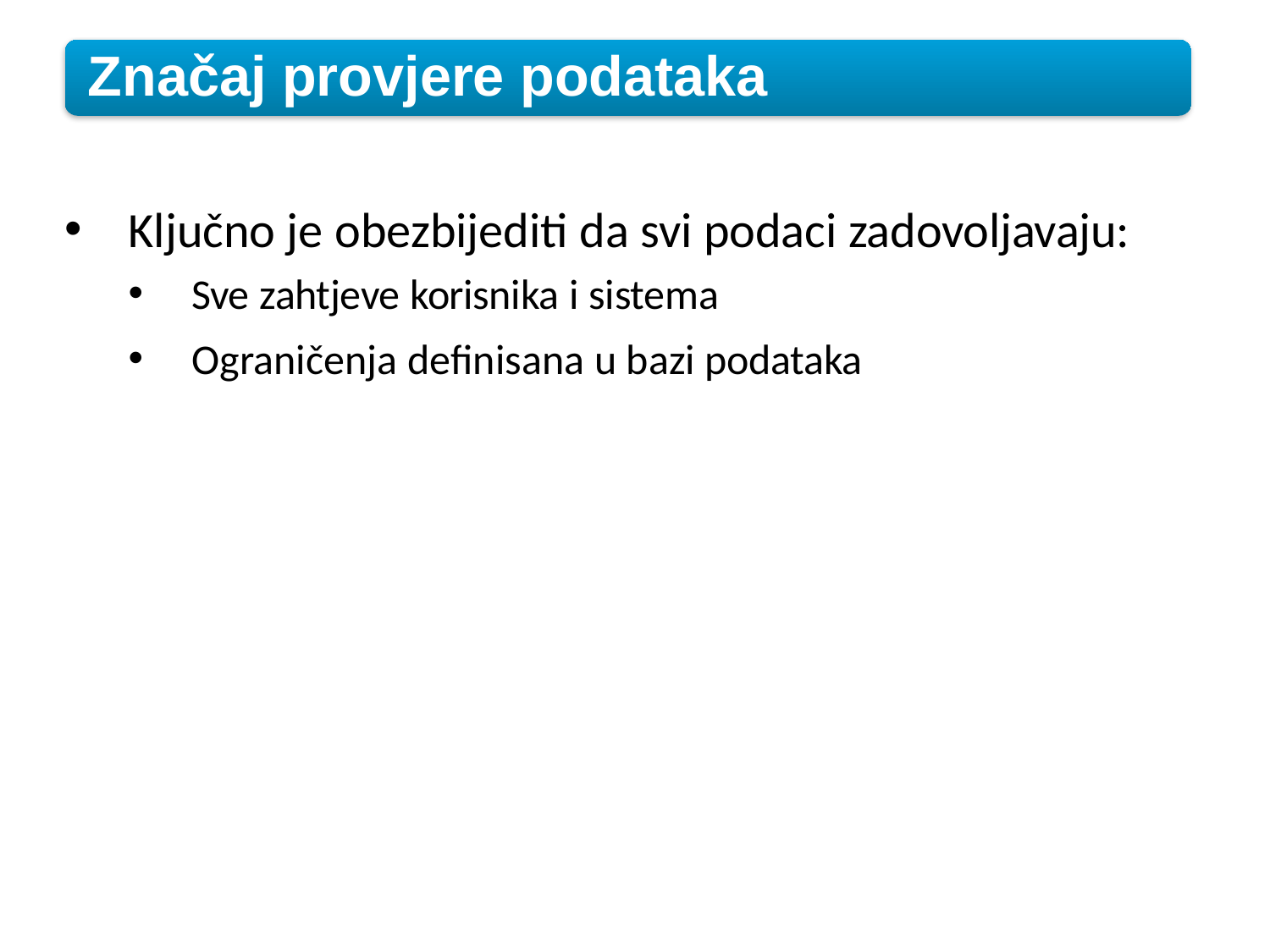

Značaj provjere podataka
Ključno je obezbijediti da svi podaci zadovoljavaju:
Sve zahtjeve korisnika i sistema
Ograničenja definisana u bazi podataka